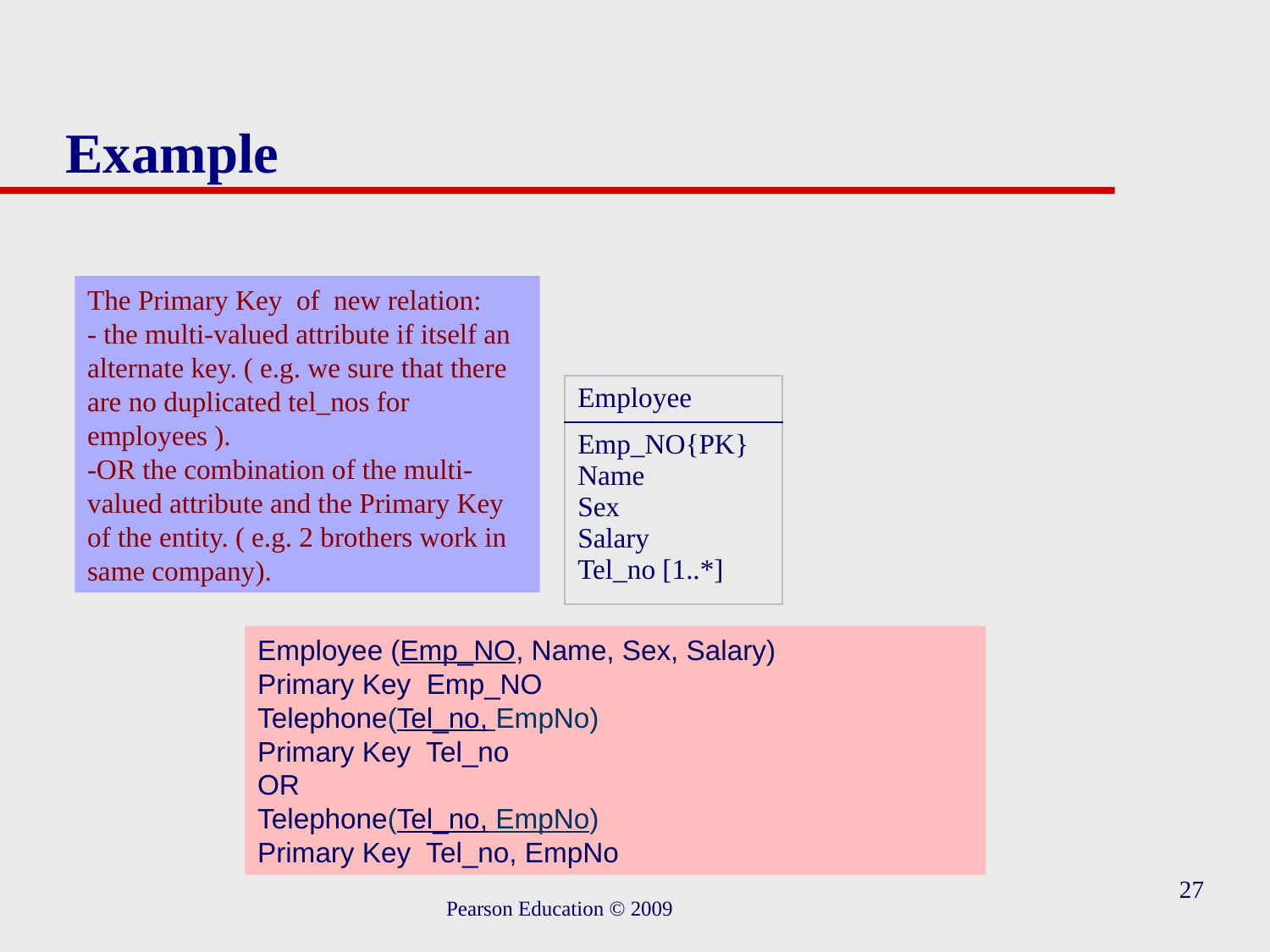

# Example
The Primary Key  of  new relation:
- the multi-valued attribute if itself an alternate key. ( e.g. we sure that there are no duplicated tel_nos for employees ).
-OR the combination of the multi-valued attribute and the Primary Key  of the entity. ( e.g. 2 brothers work in same company).
| Employee |
| --- |
| Emp\_NO{PK} Name Sex Salary Tel\_no [1..\*] |
Employee (Emp_NO, Name, Sex, Salary)
Primary Key  Emp_NO
Telephone(Tel_no, EmpNo)
Primary Key  Tel_no
OR
Telephone(Tel_no, EmpNo)
Primary Key  Tel_no, EmpNo
27
Pearson Education © 2009